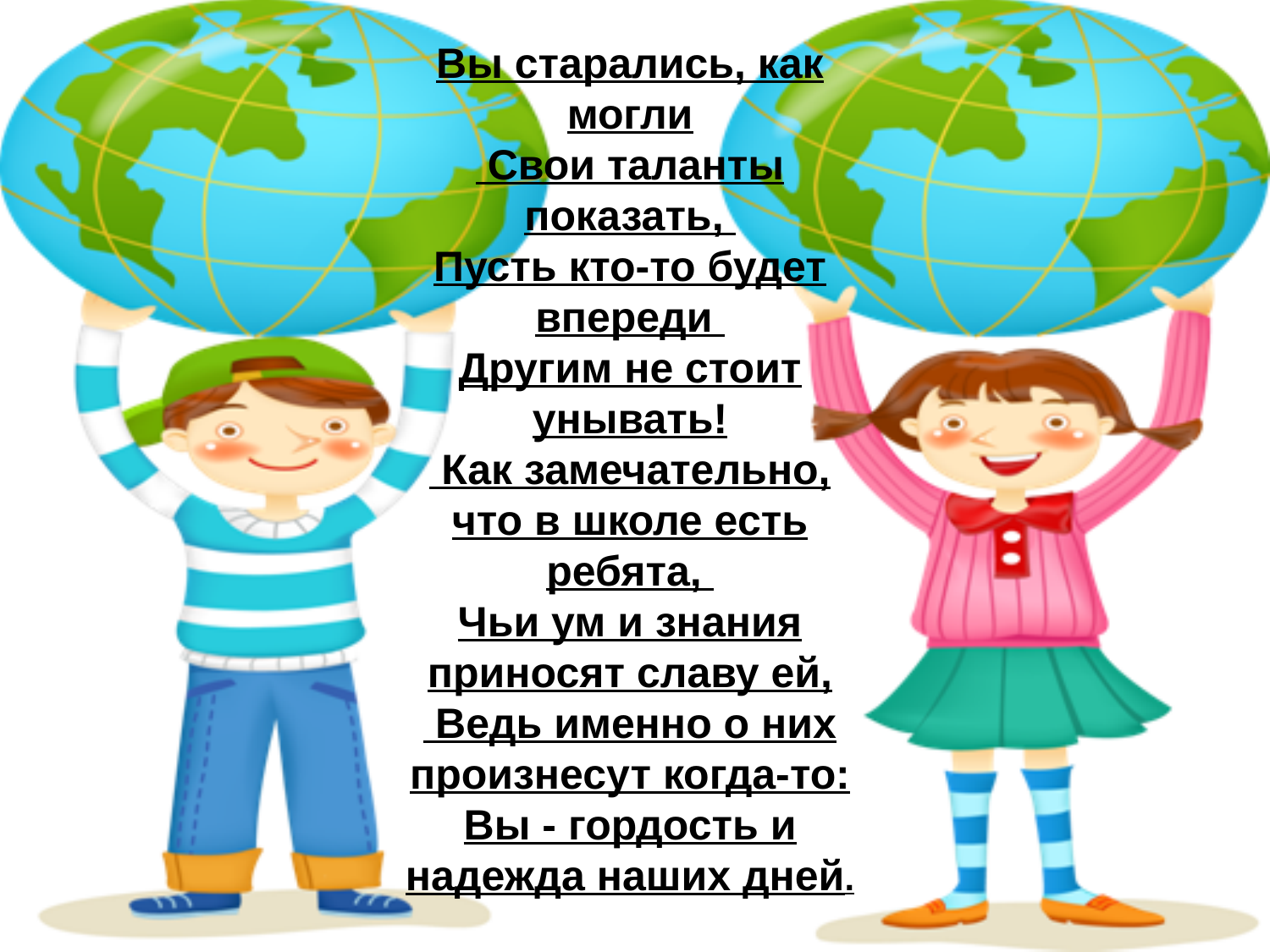

Вы старались, как могли
 Свои таланты показать,
Пусть кто-то будет впереди
Другим не стоит унывать!
 Как замечательно, что в школе есть ребята,
Чьи ум и знания приносят славу ей,
 Ведь именно о них произнесут когда-то: Вы - гордость и надежда наших дней.